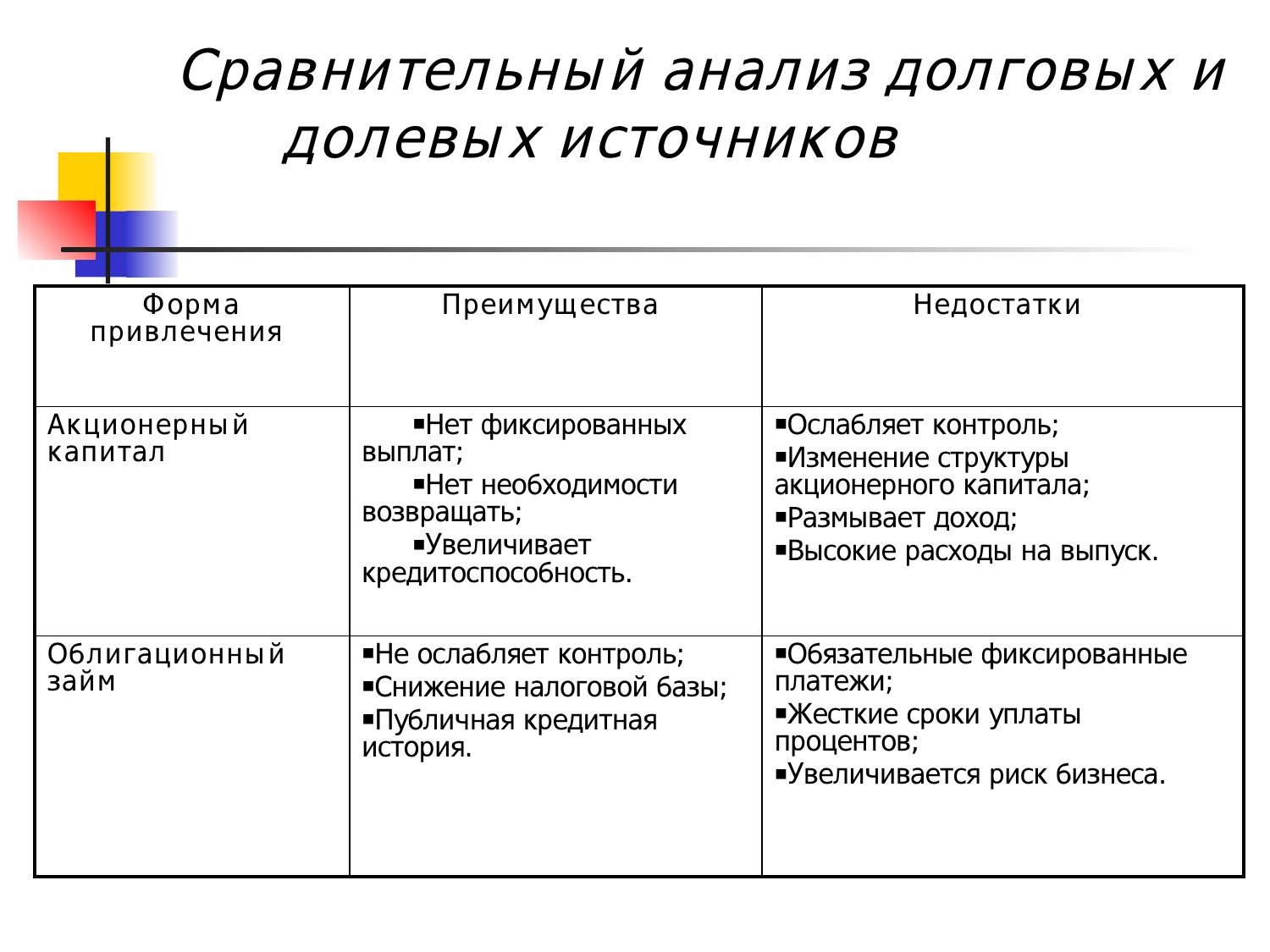

Сравнительный анализ долговых и долевых источников
| Форма привлечения | Преимущества | Недостатки |
| --- | --- | --- |
| Акционерный капитал | Нет фиксированных выплат; Нет необходимости возвращать; Увеличивает кредитоспособность. | Ослабляет контроль; Изменение структуры акционерного капитала; Размывает доход; Высокие расходы на выпуск. |
| Облигационный займ | Не ослабляет контроль; Снижение налоговой базы; Публичная кредитная история. | Обязательные фиксированные платежи; Жесткие сроки уплаты процентов; Увеличивается риск бизнеса. |